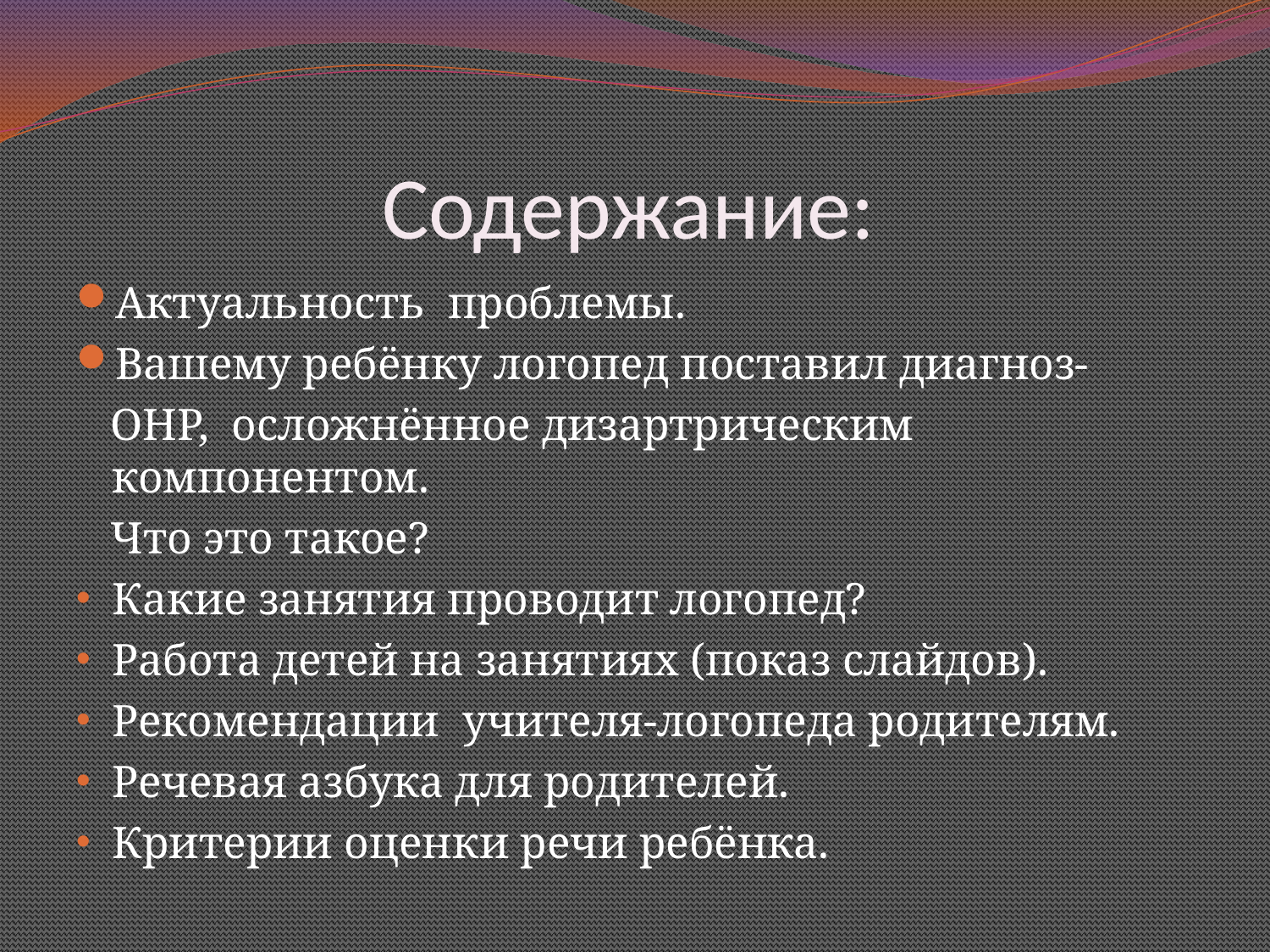

# Содержание:
Актуальность  проблемы.
Вашему ребёнку логопед поставил диагноз-
   ОНР,  осложнённое дизартрическим компонентом.
   Что это такое?
Какие занятия проводит логопед?
Работа детей на занятиях (показ слайдов).
Рекомендации  учителя-логопеда родителям.
Речевая азбука для родителей.
Критерии оценки речи ребёнка.